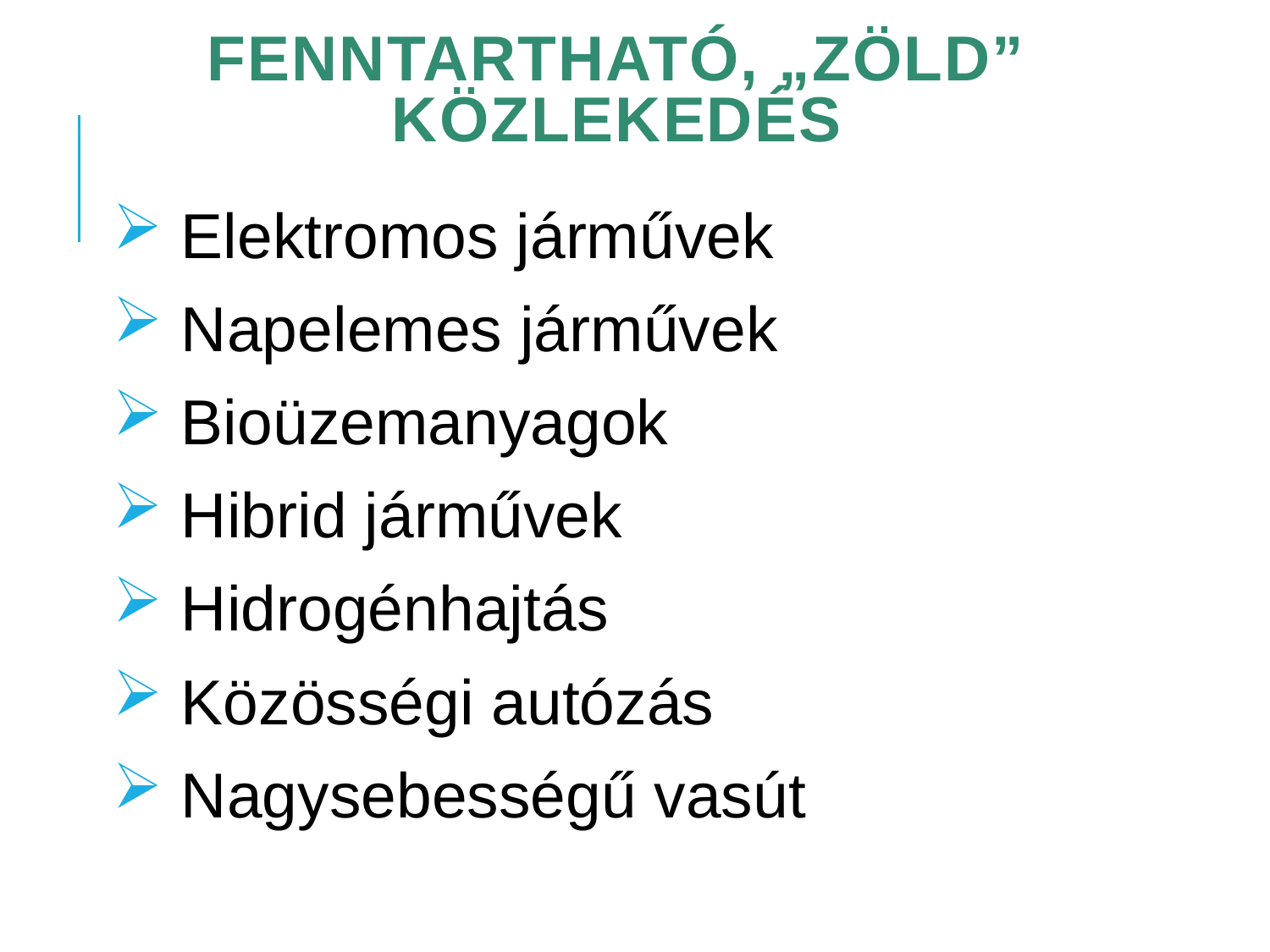

# Fenntartható, „Zöld” közlekedés
 Elektromos járművek
 Napelemes járművek
 Bioüzemanyagok
 Hibrid járművek
 Hidrogénhajtás
 Közösségi autózás
 Nagysebességű vasút